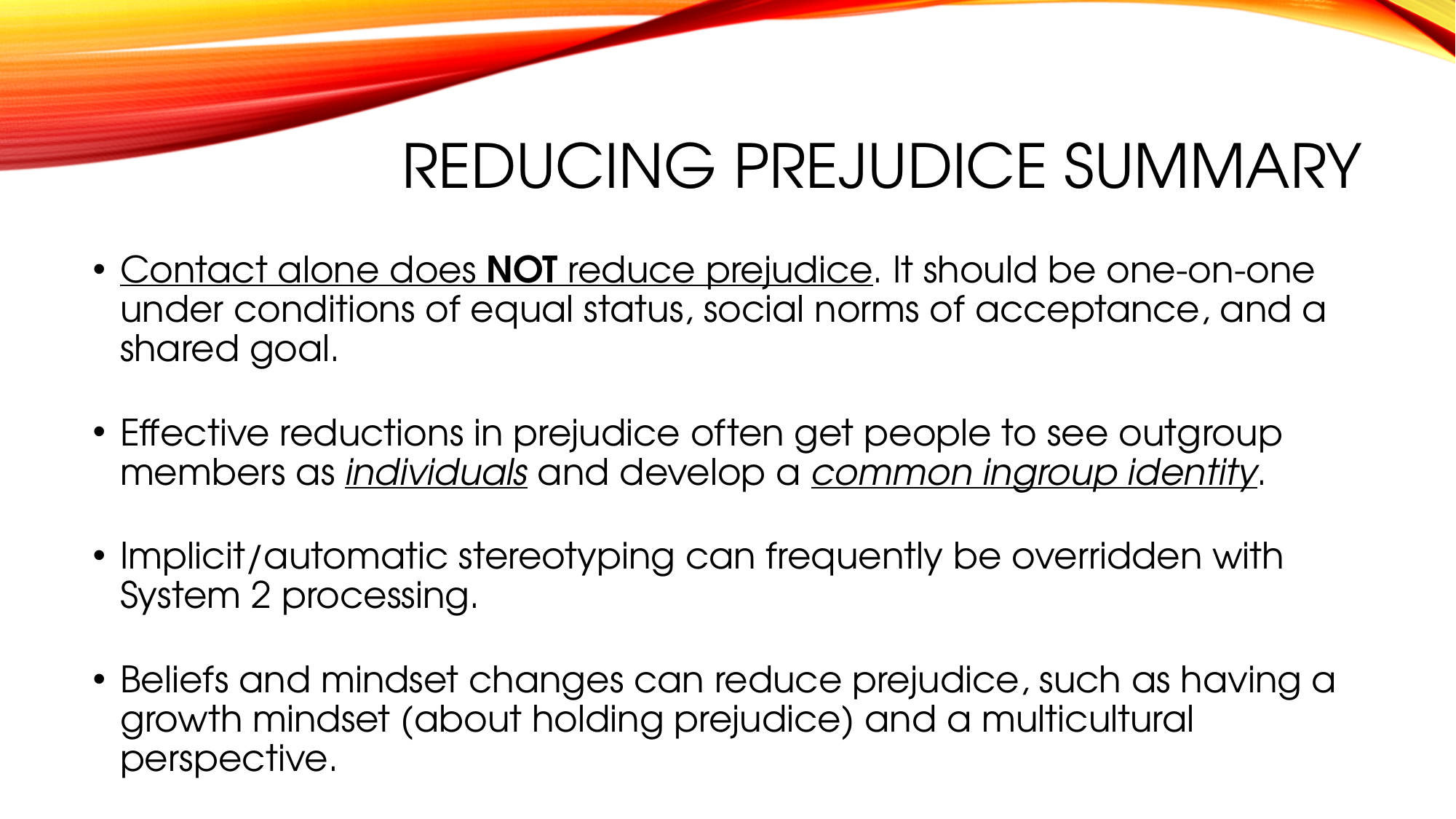

# Reducing Prejudice Summary
Contact alone does NOT reduce prejudice. It should be one-on-one under conditions of equal status, social norms of acceptance, and a shared goal.

Effective reductions in prejudice often get people to see outgroup members as individuals and develop a common ingroup identity.

Implicit/automatic stereotyping can frequently be overridden with System 2 processing.

Beliefs and mindset changes can reduce prejudice, such as having a growth mindset (about holding prejudice) and a multicultural perspective.